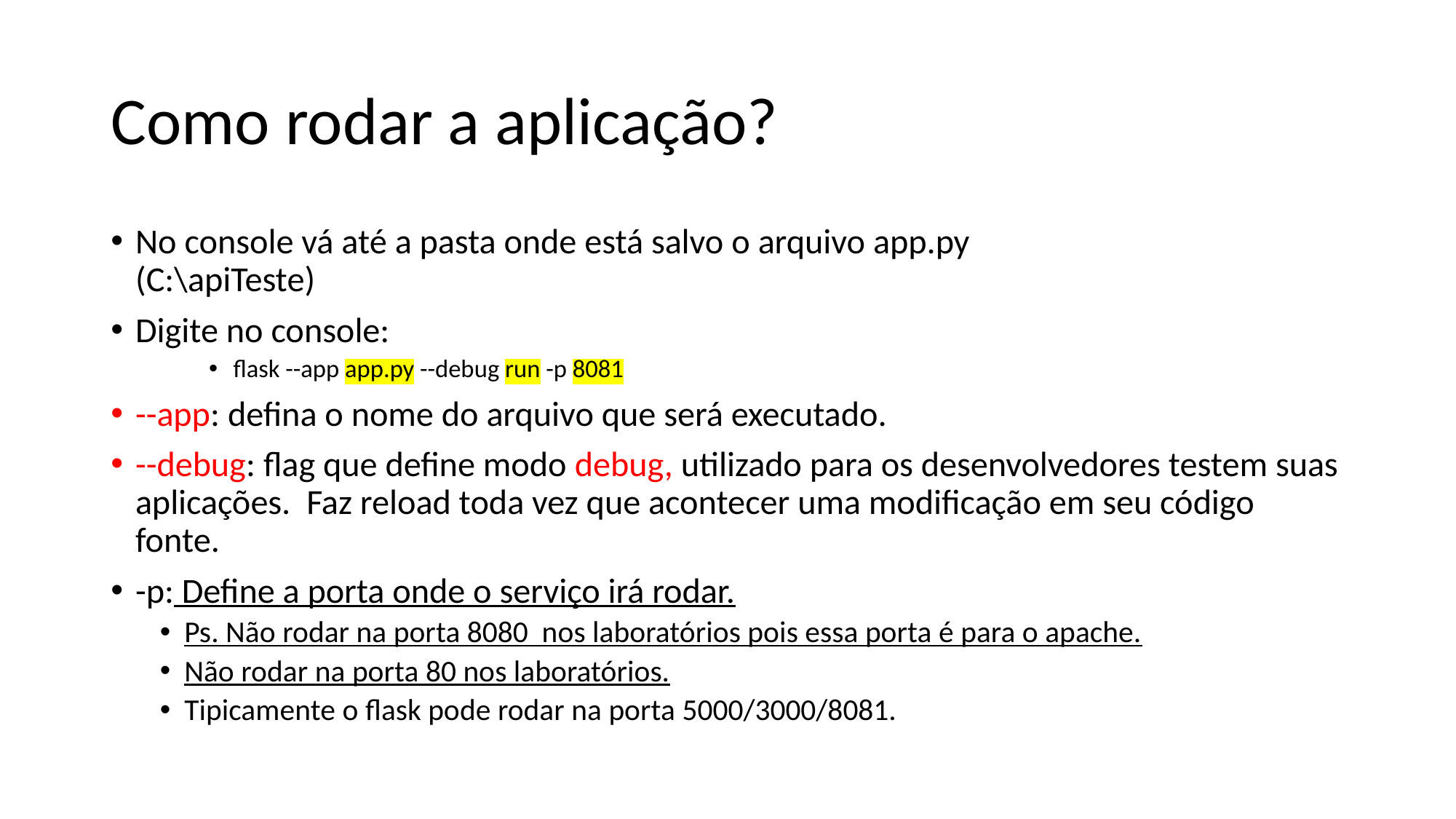

# Como rodar a aplicação?
No console vá até a pasta onde está salvo o arquivo app.py
(C:\apiTeste)
Digite no console:
flask --app app.py --debug run -p 8081
--app: defina o nome do arquivo que será executado.
--debug: flag que define modo debug, utilizado para os desenvolvedores testem suas aplicações.  Faz reload toda vez que acontecer uma modificação em seu código fonte.
-p: Define a porta onde o serviço irá rodar.
Ps. Não rodar na porta 8080  nos laboratórios pois essa porta é para o apache.
Não rodar na porta 80 nos laboratórios.
Tipicamente o flask pode rodar na porta 5000/3000/8081.